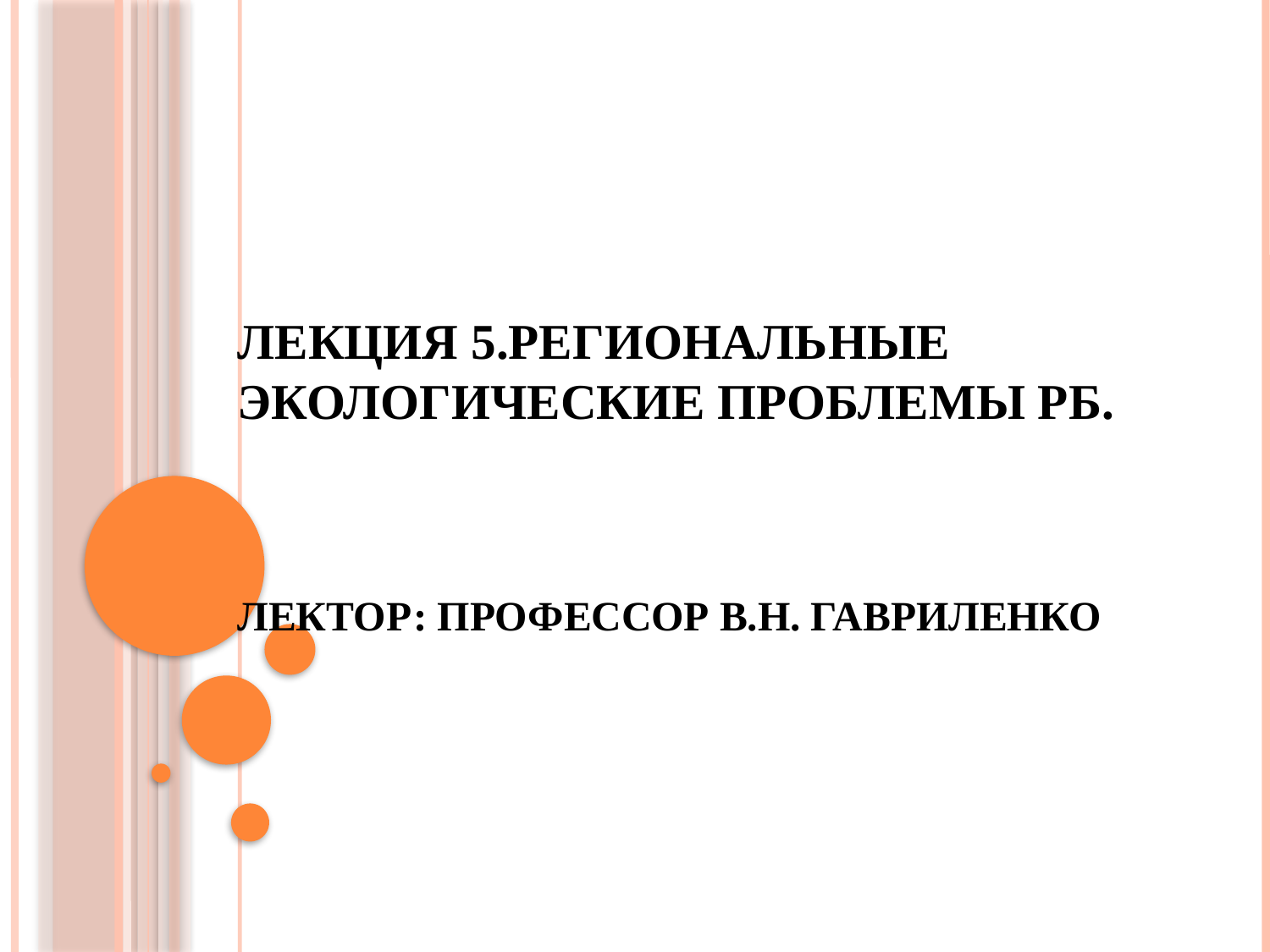

# Лекция 5.Региональные экологические проблемы РБ. Лектор: профессор В.Н. Гавриленко